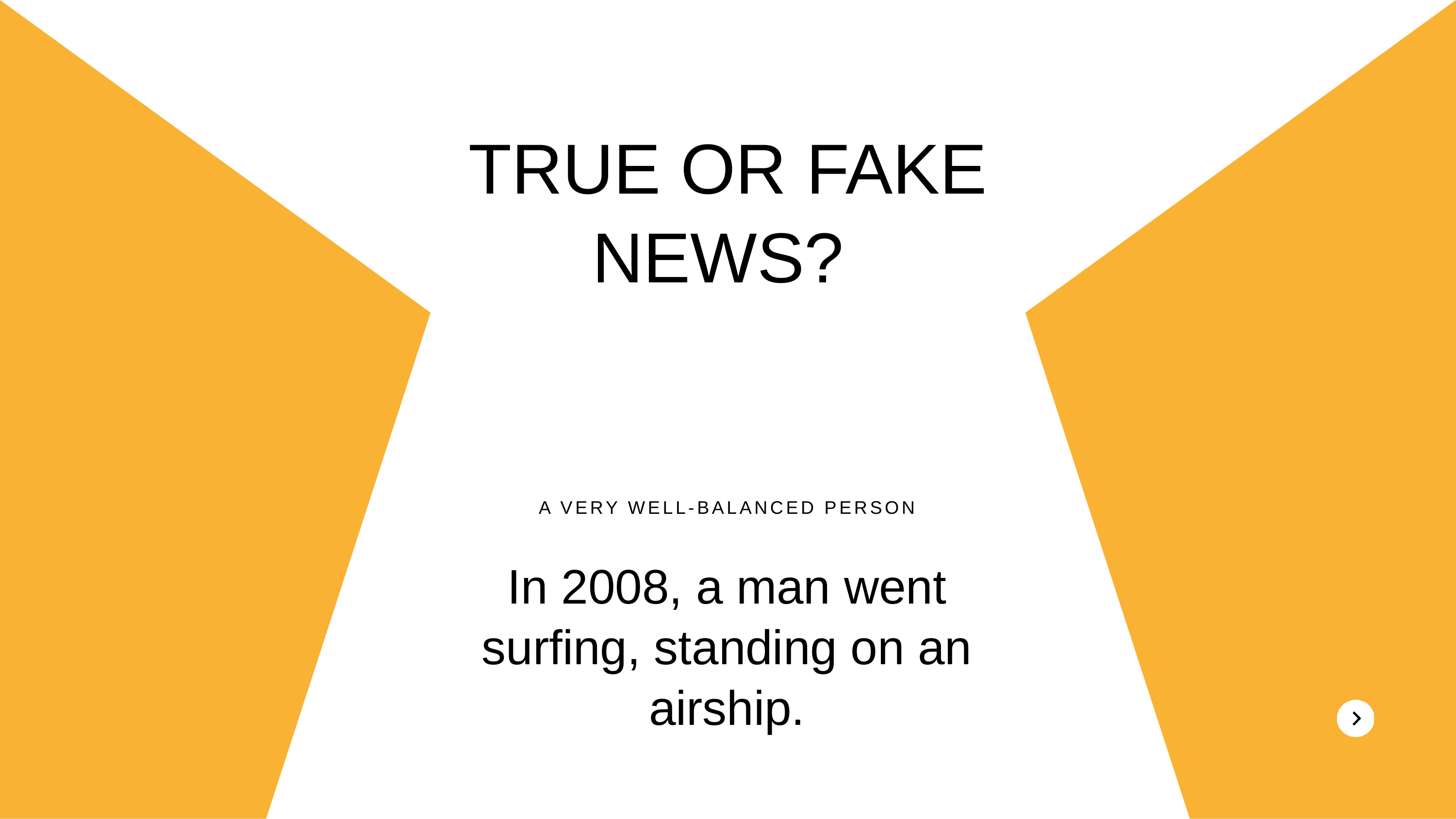

TRUE OR FAKE NEWS?
A VERY WELL-BALANCED PERSON
In 2008, a man went surfing, standing on an airship.